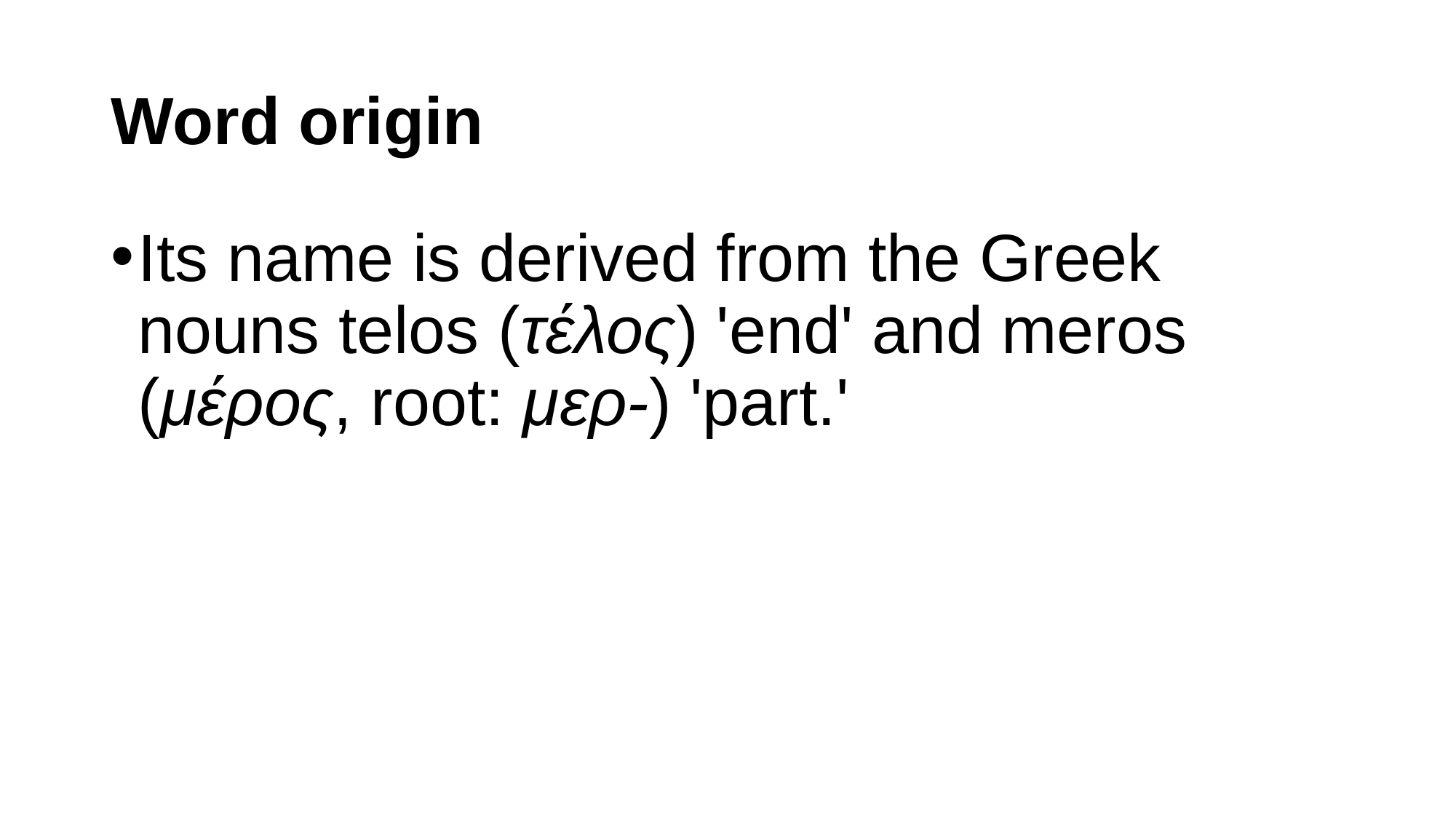

# Word origin
Its name is derived from the Greek nouns telos (τέλος) 'end' and merοs (μέρος, root: μερ-) 'part.'